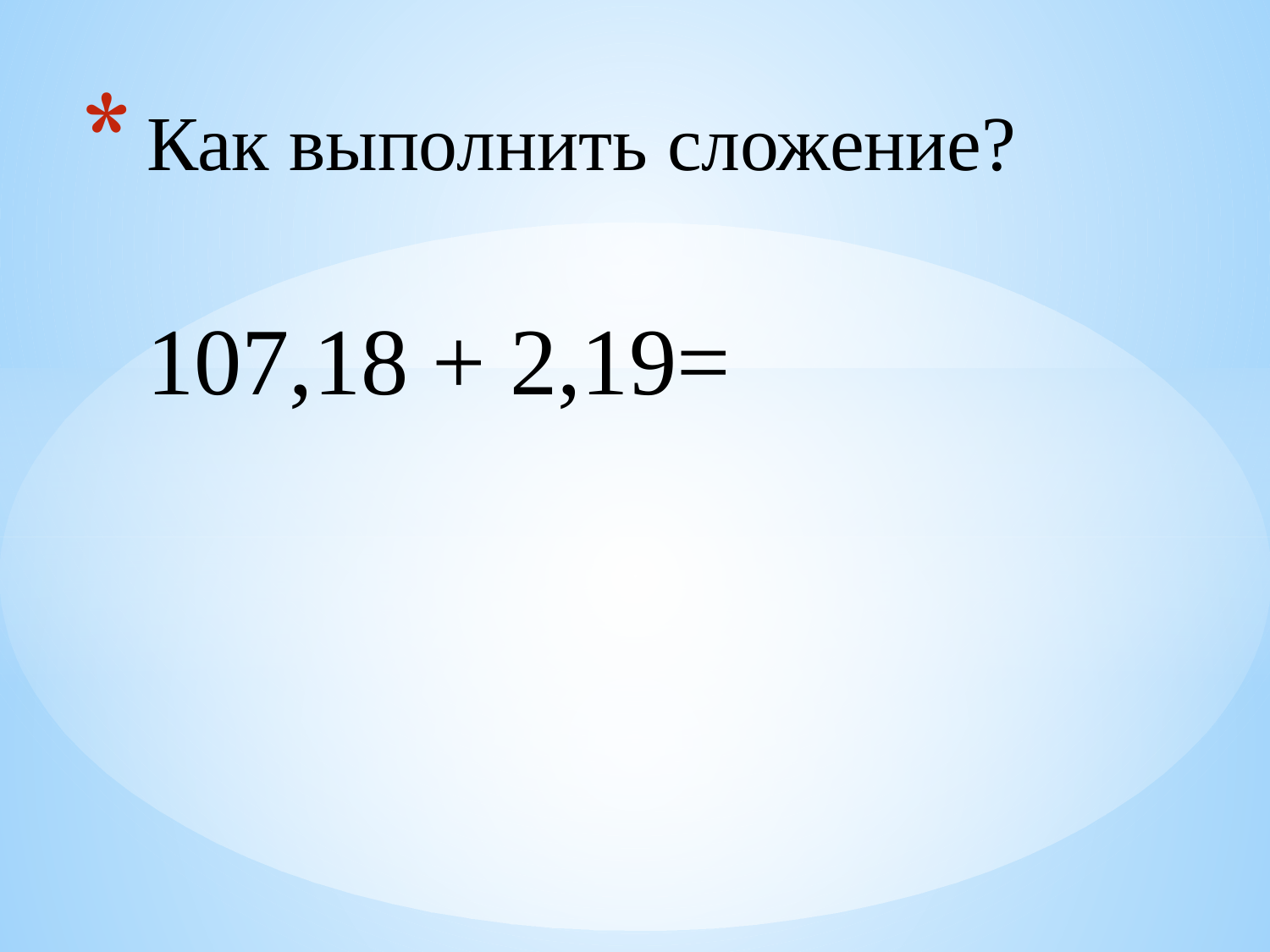

# Как выполнить сложение? 107,18 + 2,19=